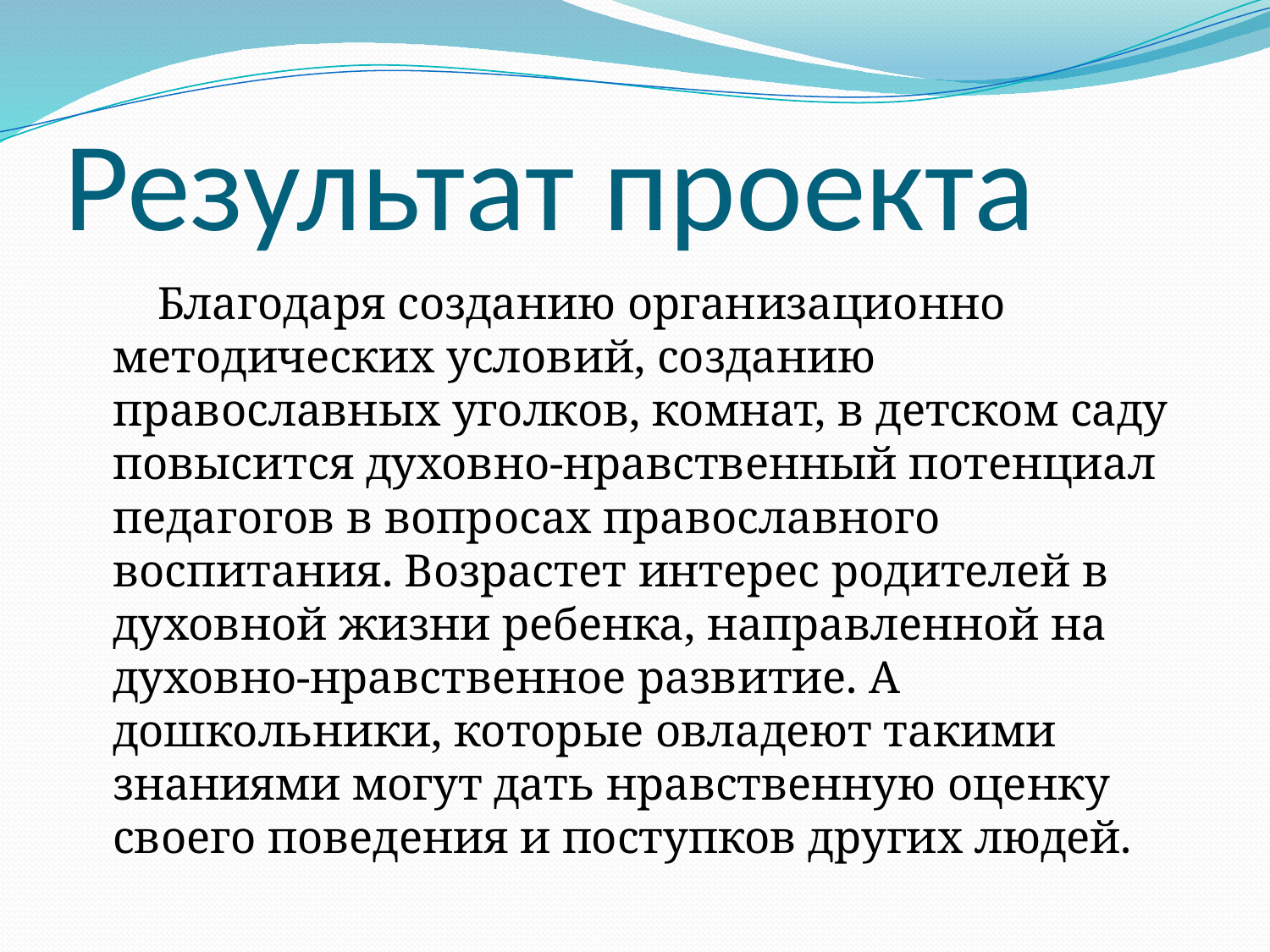

# Результат проекта
       Благодаря созданию организационно методических условий, созданию православных уголков, комнат, в детском саду повысится духовно-нравственный потенциал педагогов в вопросах православного воспитания. Возрастет интерес родителей в духовной жизни ребенка, направленной на духовно-нравственное развитие. А дошкольники, которые овладеют такими знаниями могут дать нравственную оценку своего поведения и поступков других людей.